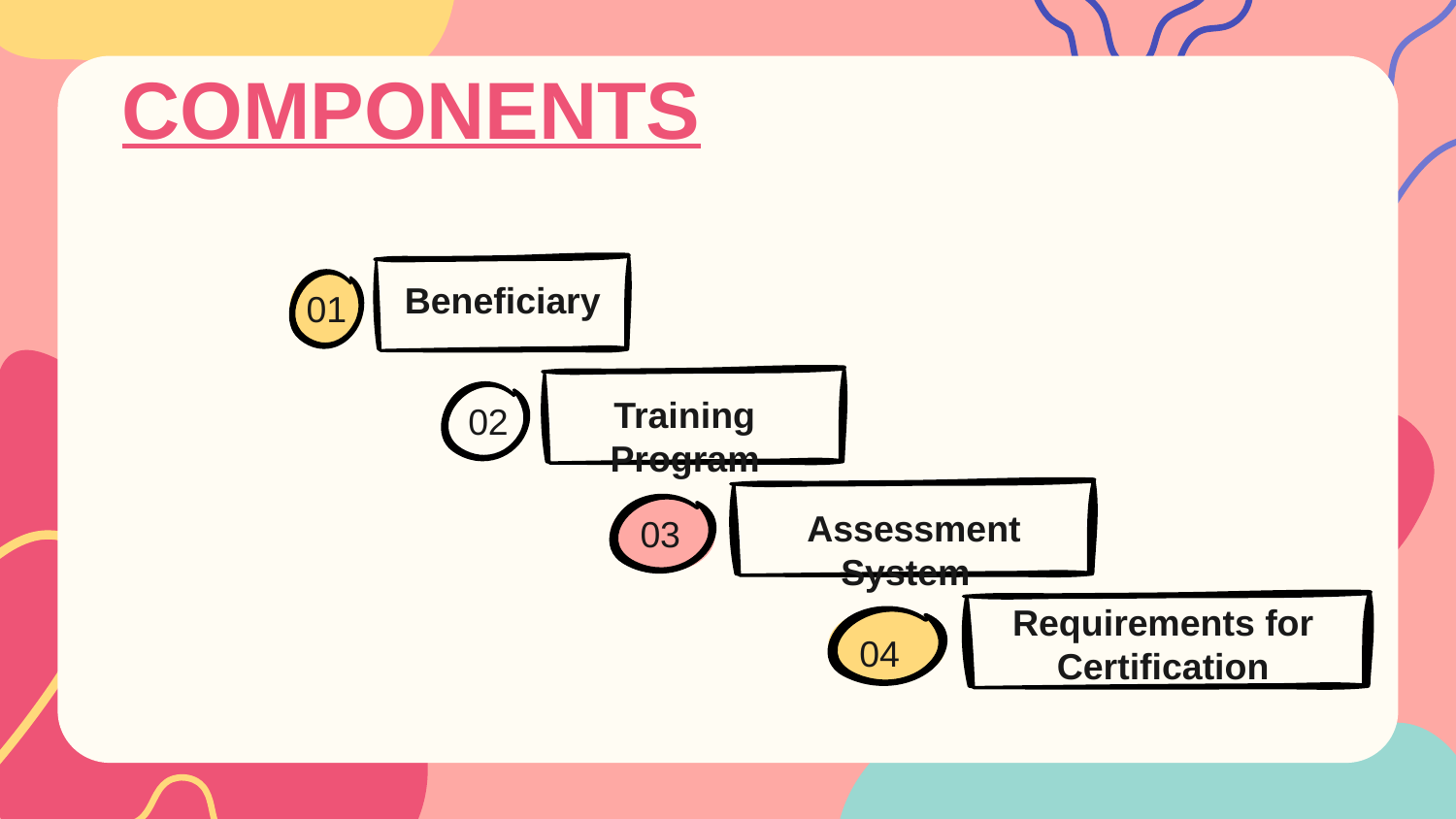

COMPONENTS

Beneficiary
01

Training Program
02

Assessment System
03
Requirements for
Certification

04